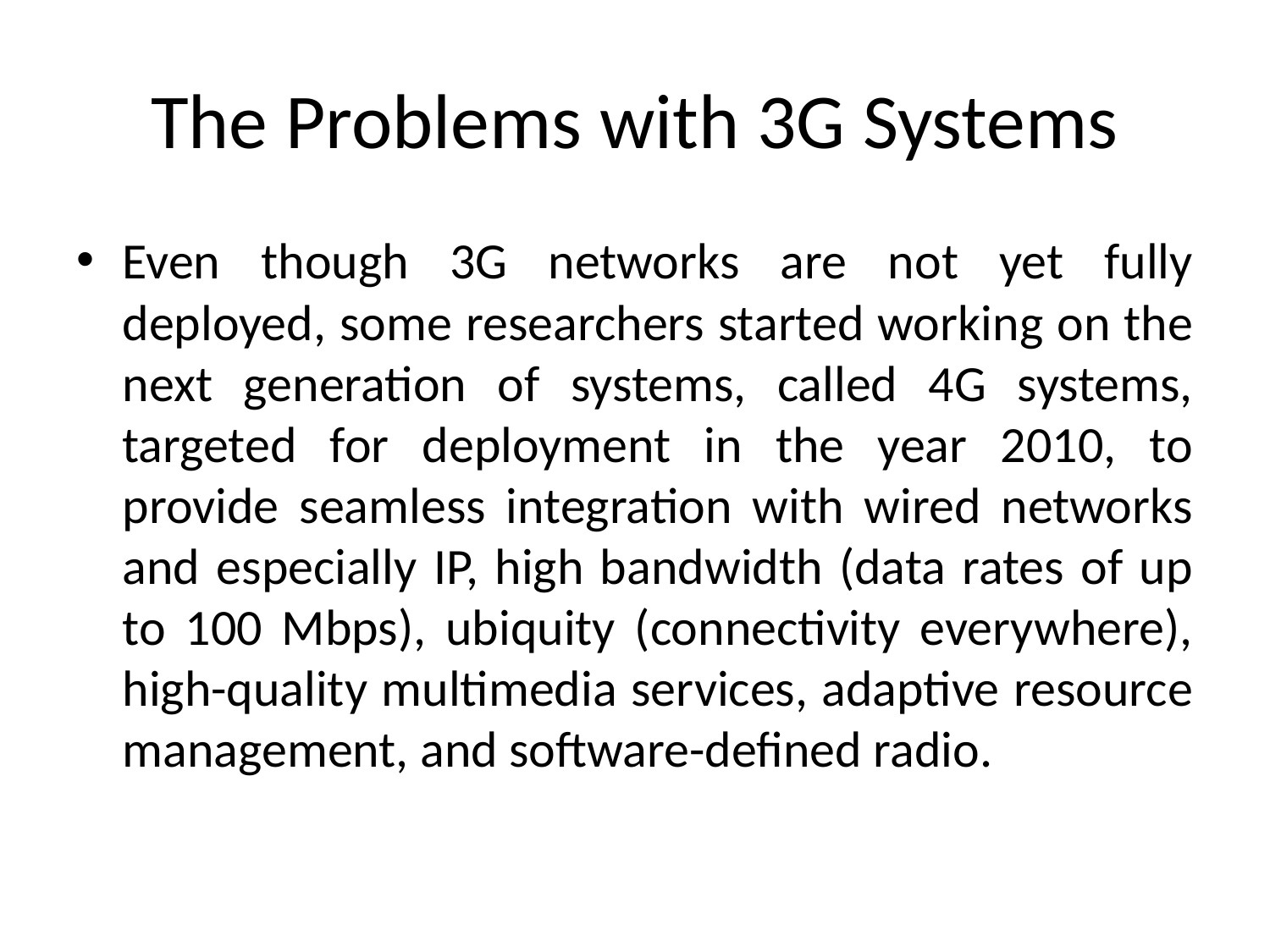

# The Problems with 3G Systems
Even though 3G networks are not yet fully deployed, some researchers started working on the next generation of systems, called 4G systems, targeted for deployment in the year 2010, to provide seamless integration with wired networks and especially IP, high bandwidth (data rates of up to 100 Mbps), ubiquity (connectivity everywhere), high-quality multimedia services, adaptive resource management, and software-defined radio.